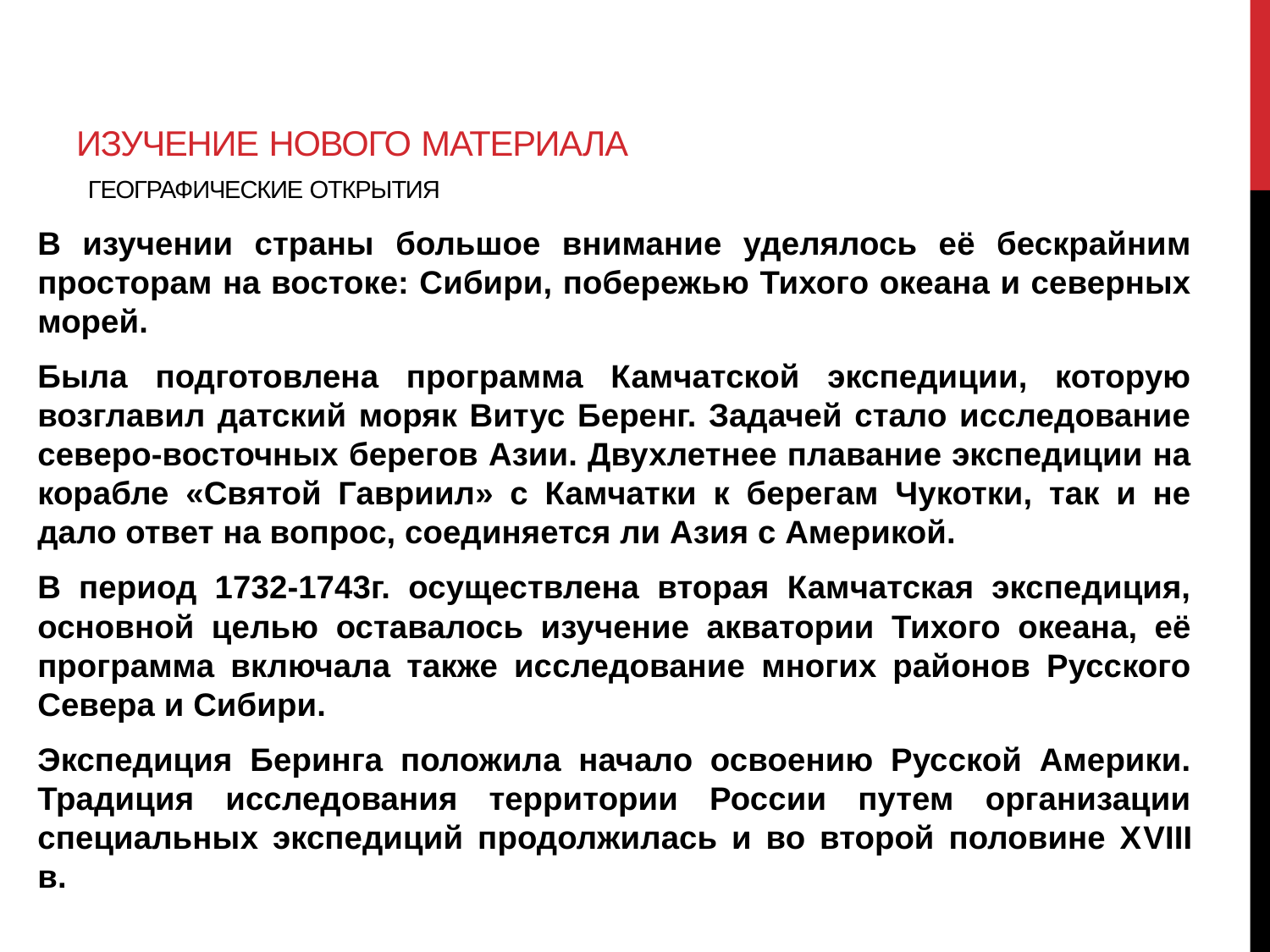

# Изучение нового материала Географические открытия
В изучении страны большое внимание уделялось её бескрайним просторам на востоке: Сибири, побережью Тихого океана и северных морей.
Была подготовлена программа Камчатской экспедиции, которую возглавил датский моряк Витус Беренг. Задачей стало исследование северо-восточных берегов Азии. Двухлетнее плавание экспедиции на корабле «Святой Гавриил» с Камчатки к берегам Чукотки, так и не дало ответ на вопрос, соединяется ли Азия с Америкой.
В период 1732-1743г. осуществлена вторая Камчатская экспедиция, основной целью оставалось изучение акватории Тихого океана, её программа включала также исследование многих районов Русского Севера и Сибири.
Экспедиция Беринга положила начало освоению Русской Америки. Традиция исследования территории России путем организации специальных экспедиций продолжилась и во второй половине ХVIII в.